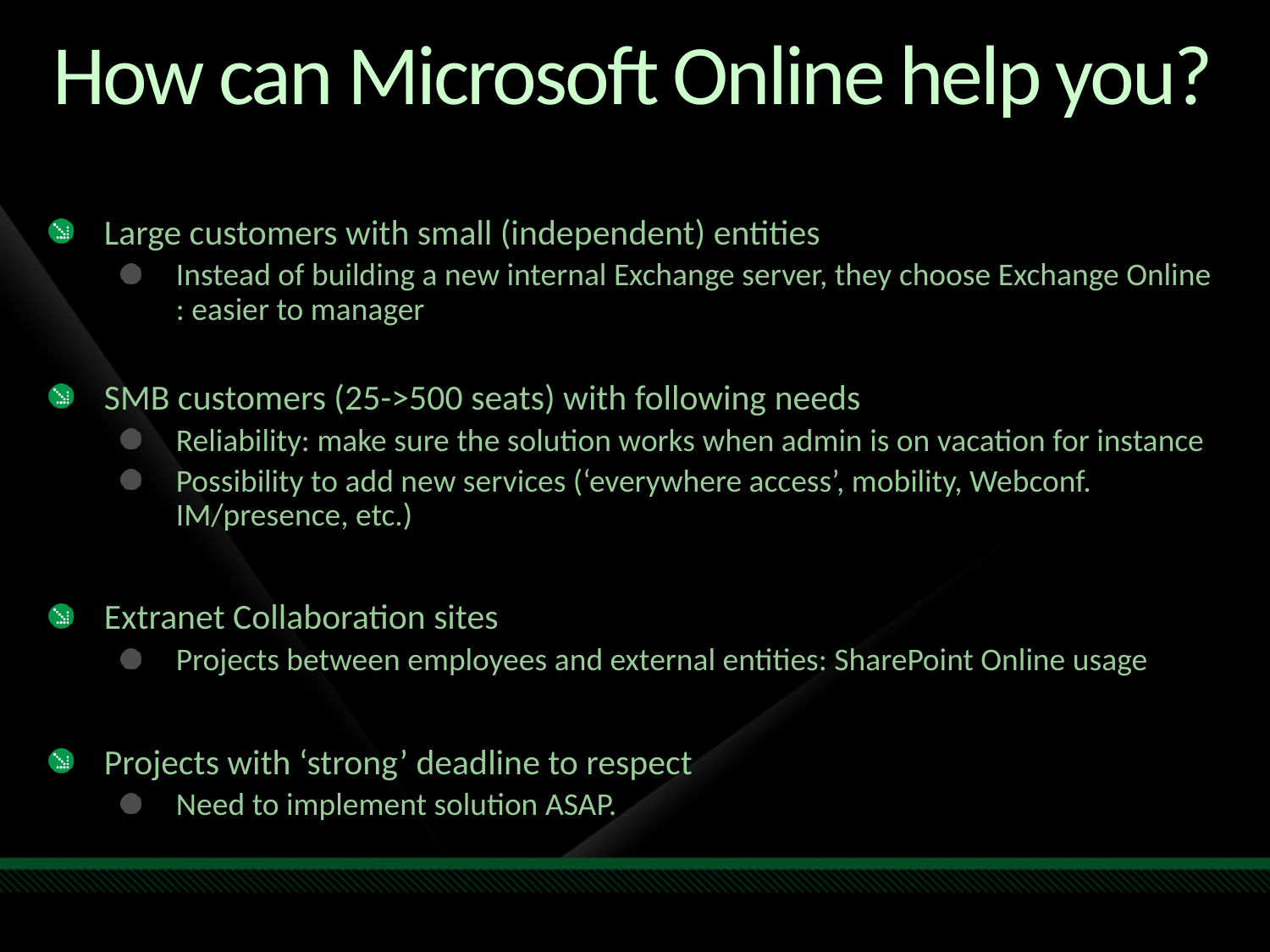

# How can Microsoft Online help you?
Large customers with small (independent) entities
Instead of building a new internal Exchange server, they choose Exchange Online : easier to manager

SMB customers (25->500 seats) with following needs
Reliability: make sure the solution works when admin is on vacation for instance
Possibility to add new services (‘everywhere access’, mobility, Webconf. IM/presence, etc.)

Extranet Collaboration sites
Projects between employees and external entities: SharePoint Online usage

Projects with ‘strong’ deadline to respect
Need to implement solution ASAP.